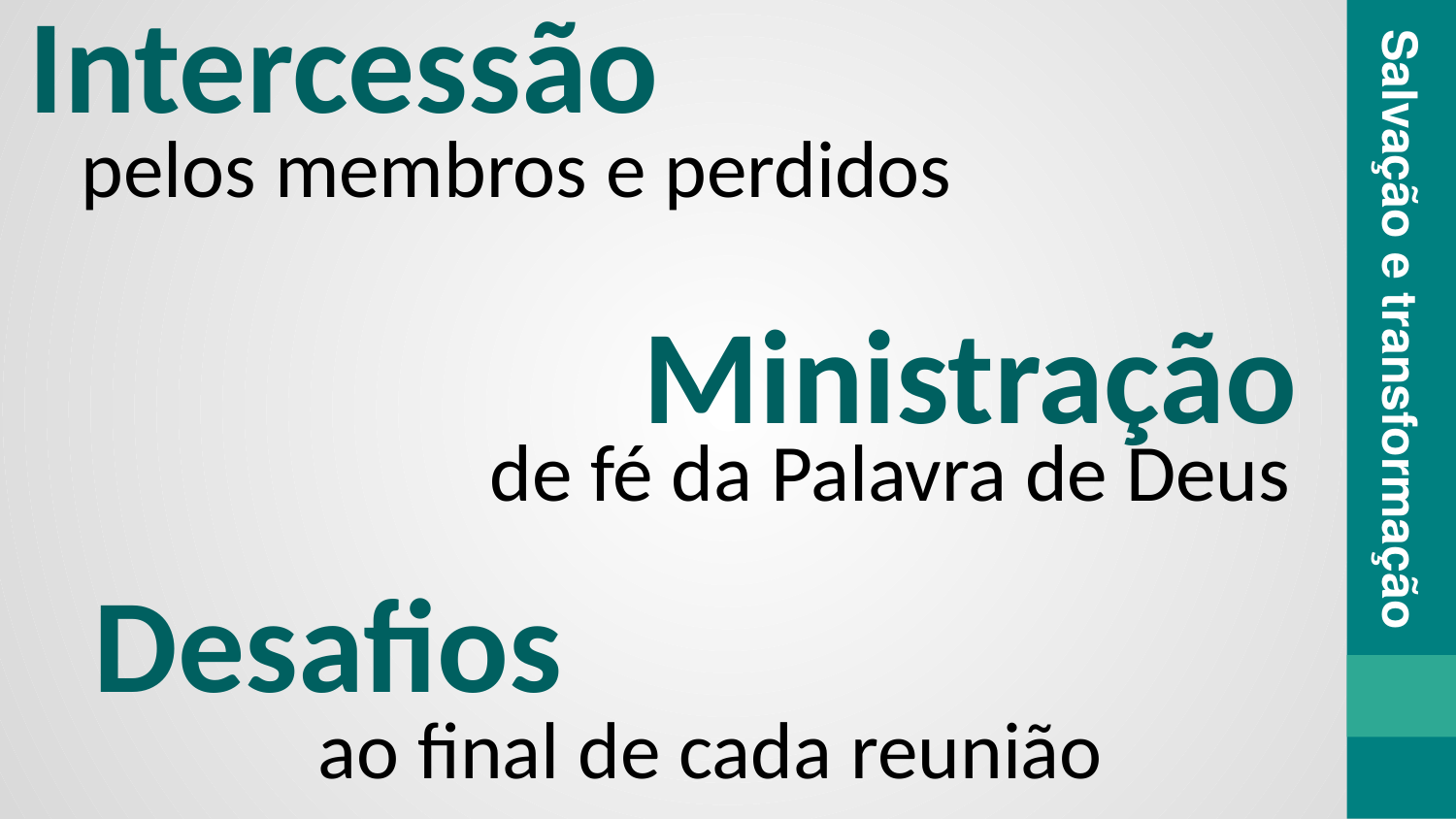

Intercessão
pelos membros e perdidos
Ministração
Salvação e transformação
de fé da Palavra de Deus
Desafios
ao final de cada reunião